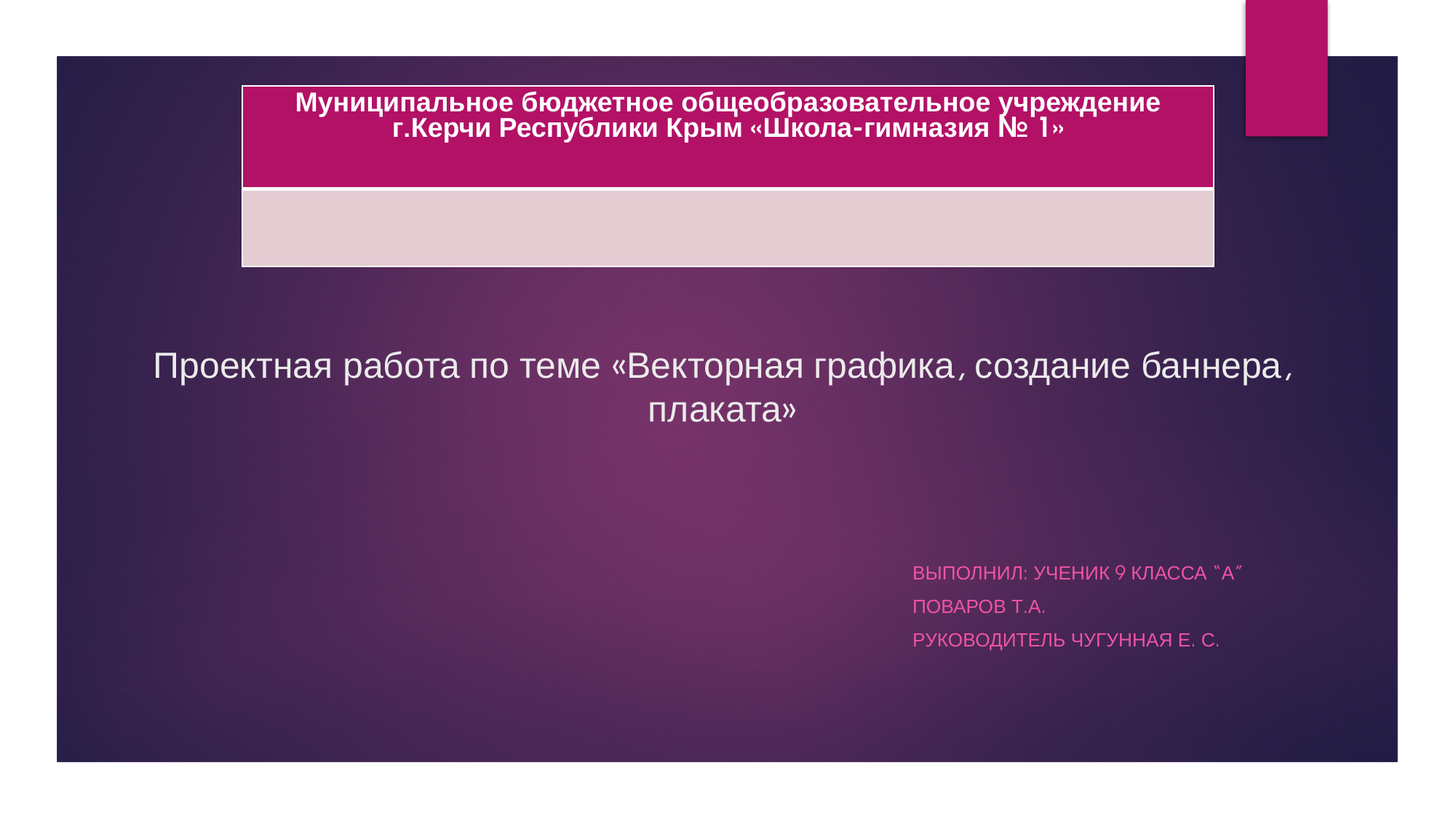

| Муниципальное бюджетное общеобразовательное учреждение г.Керчи Республики Крым «Школа-гимназия № 1» |
| --- |
|  |
# Проектная работа по теме «Векторная графика, создание баннера, плаката»
ВЫПОЛНИЛ: УЧЕНИК 9 КЛАССА “А”
Поваров Т.А.
РУКОВОДИТЕЛЬ ЧУГУННАЯ е. С.